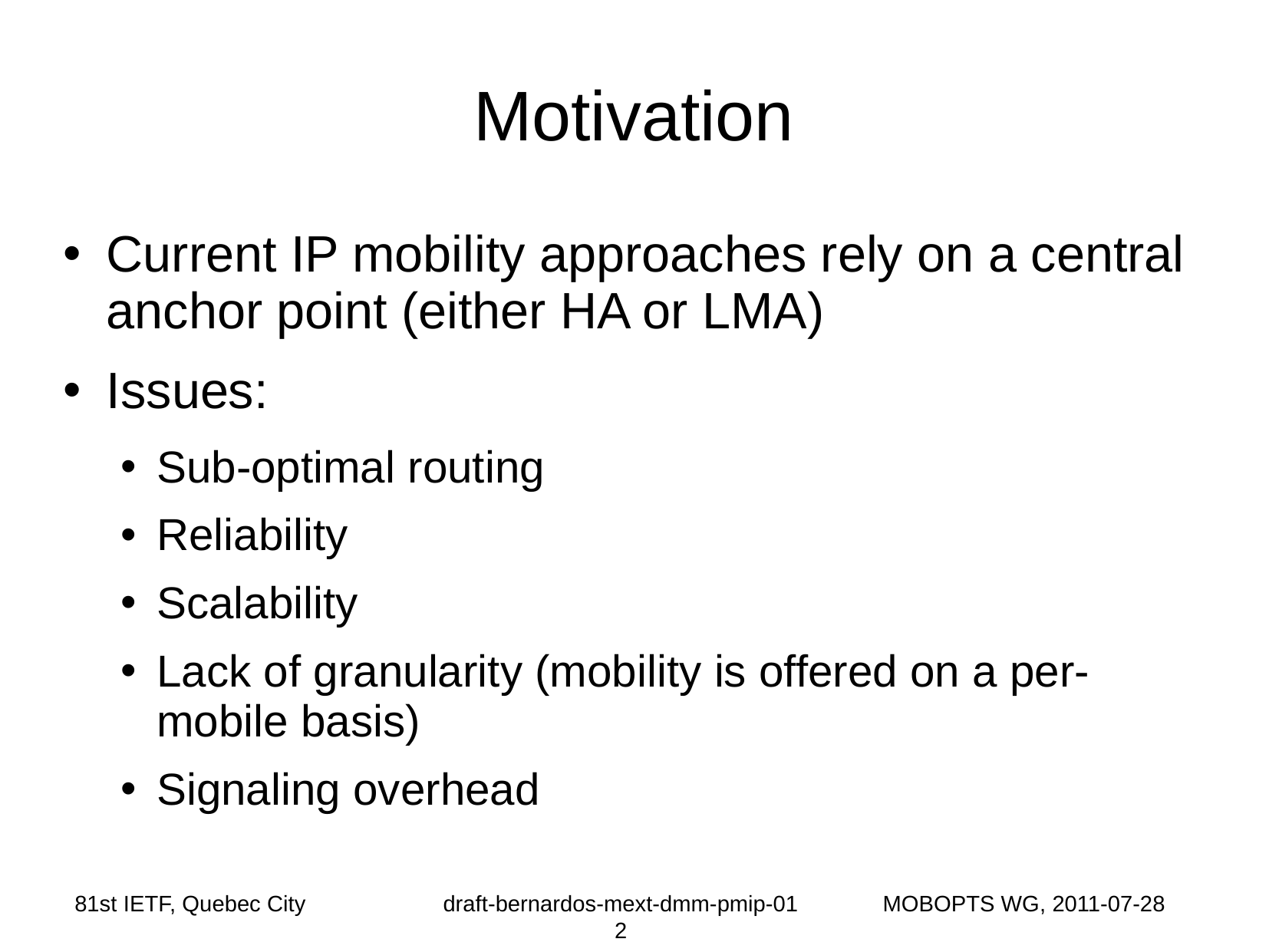

# Motivation
Current IP mobility approaches rely on a central anchor point (either HA or LMA)
Issues:
Sub-optimal routing
Reliability
Scalability
Lack of granularity (mobility is offered on a per-mobile basis)
Signaling overhead